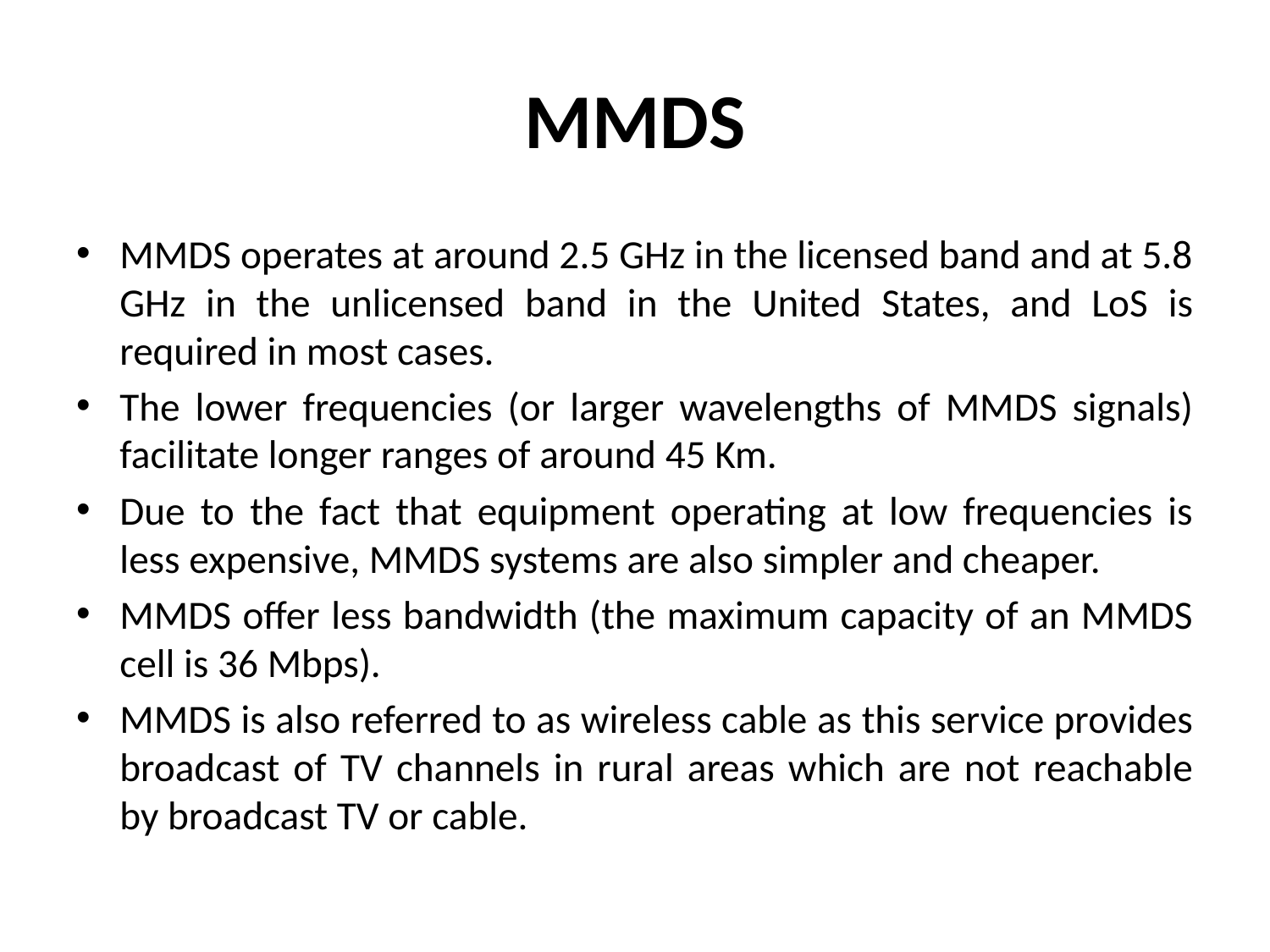

# MMDS
MMDS operates at around 2.5 GHz in the licensed band and at 5.8 GHz in the unlicensed band in the United States, and LoS is required in most cases.
The lower frequencies (or larger wavelengths of MMDS signals) facilitate longer ranges of around 45 Km.
Due to the fact that equipment operating at low frequencies is less expensive, MMDS systems are also simpler and cheaper.
MMDS offer less bandwidth (the maximum capacity of an MMDS cell is 36 Mbps).
MMDS is also referred to as wireless cable as this service provides broadcast of TV channels in rural areas which are not reachable by broadcast TV or cable.